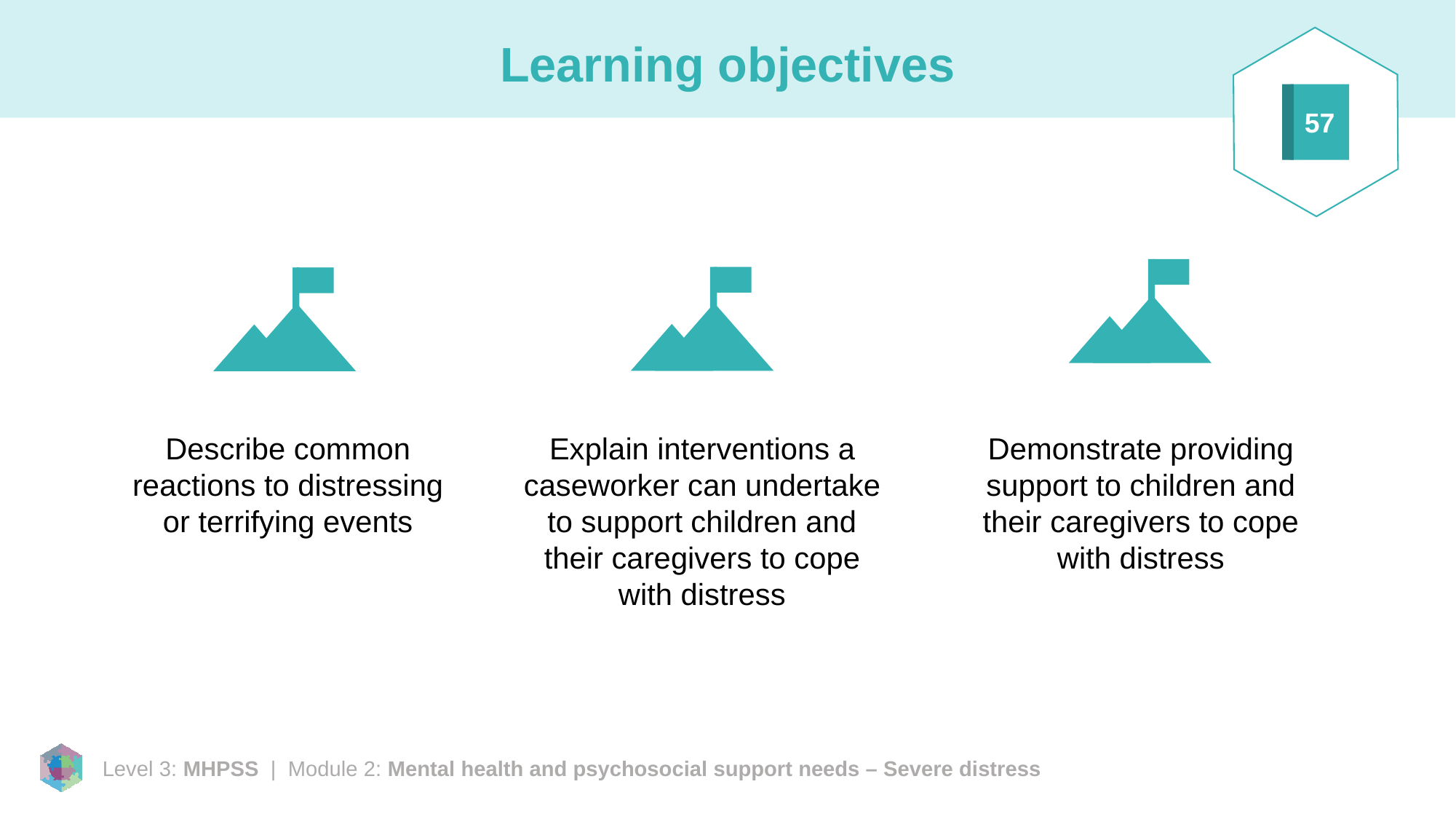

# Learning objectives

57

Describe common reactions to distressing or terrifying events
Explain interventions a caseworker can undertake to support children and their caregivers to cope with distress
Demonstrate providing support to children and their caregivers to cope with distress